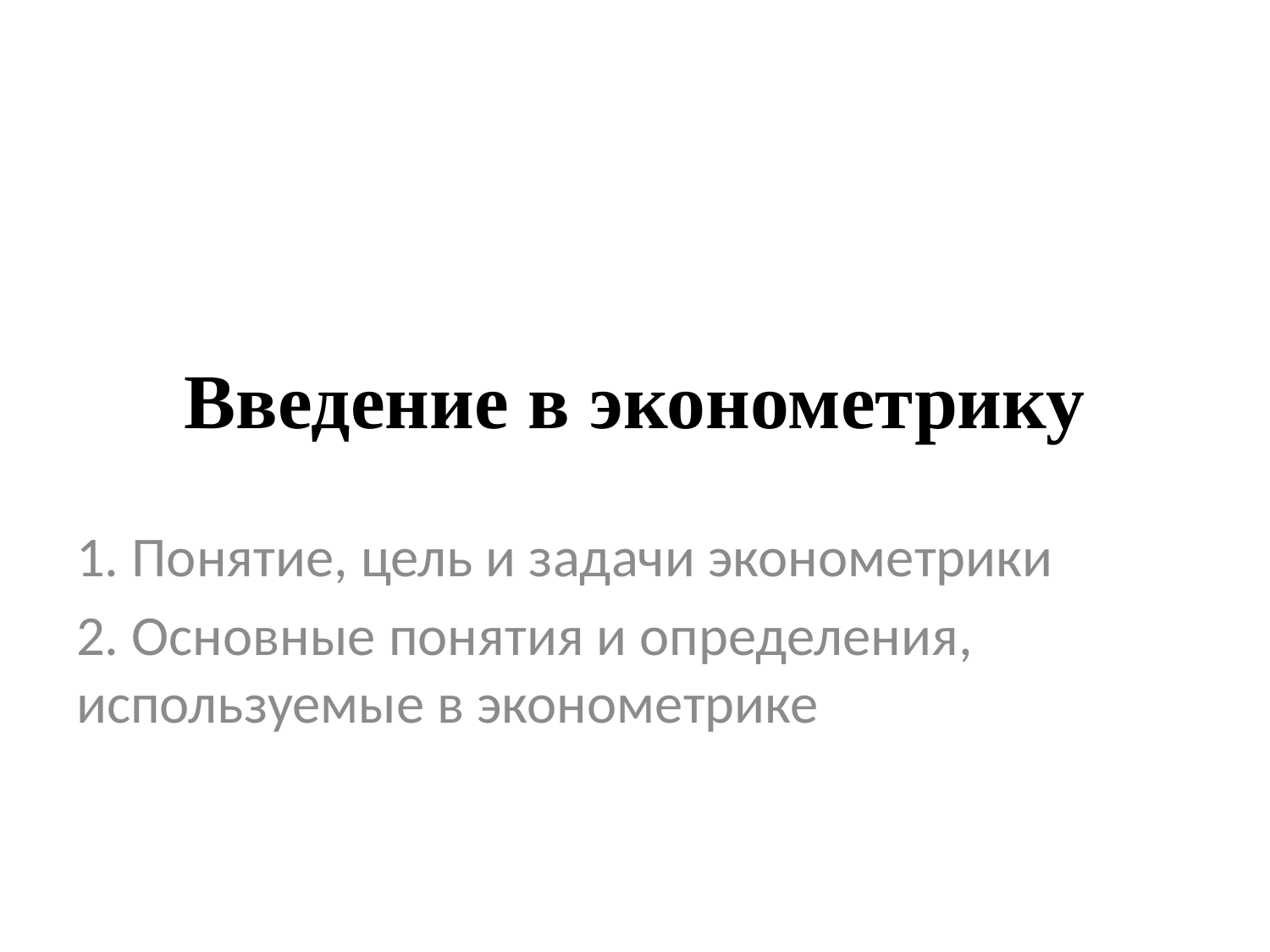

# Введение в эконометрику
1. Понятие, цель и задачи эконометрики
2. Основные понятия и определения, используемые в эконометрике